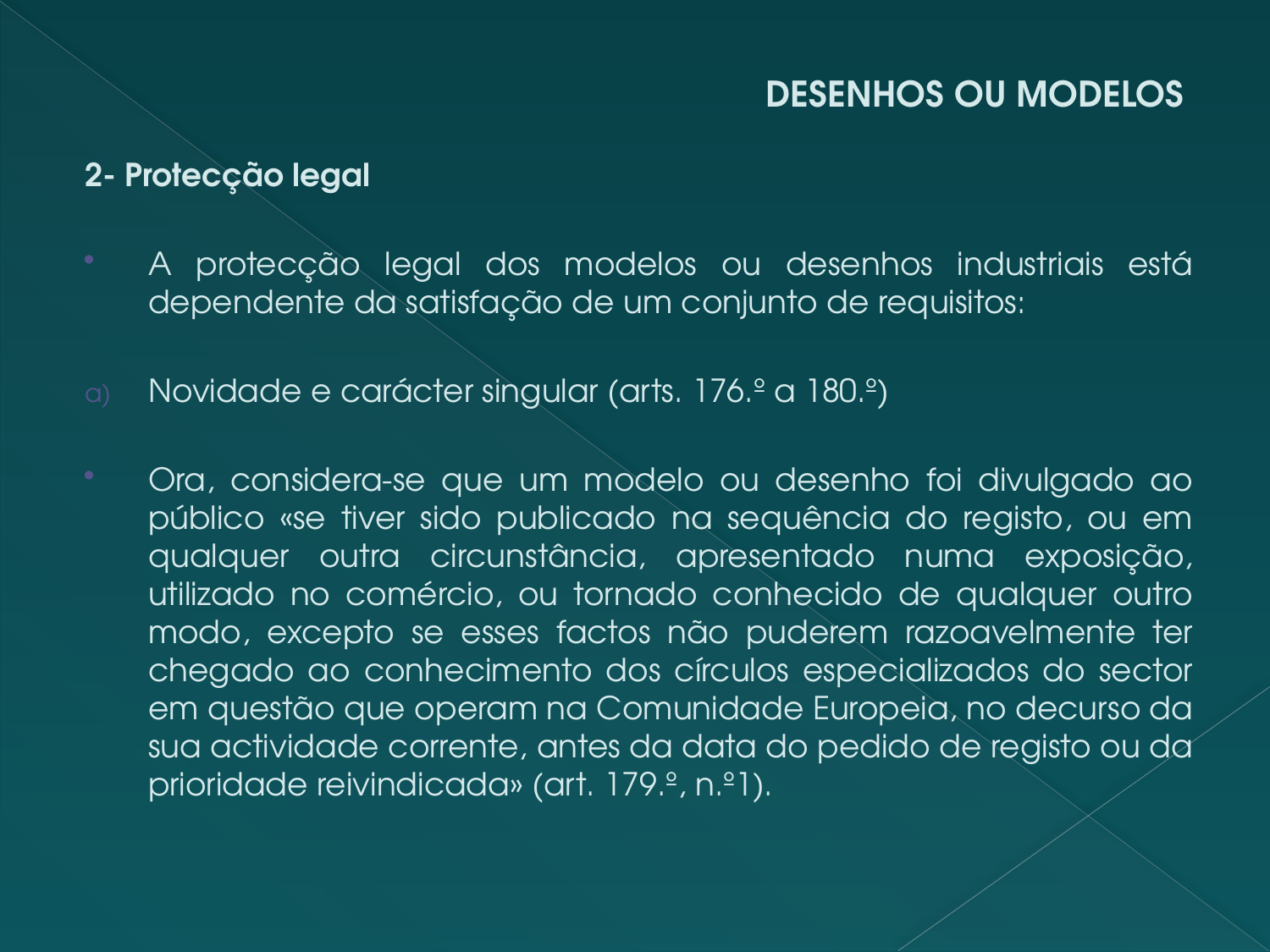

# DESENHOS OU MODELOS
2- Protecção legal

A protecção legal dos modelos ou desenhos industriais está dependente da satisfação de um conjunto de requisitos:

Novidade e carácter singular (arts. 176.º a 180.º)

Ora, considera-se que um modelo ou desenho foi divulgado ao público «se tiver sido publicado na sequência do registo, ou em qualquer outra circunstância, apresentado numa exposição, utilizado no comércio, ou tornado conhecido de qualquer outro modo, excepto se esses factos não puderem razoavelmente ter chegado ao conhecimento dos círculos especializados do sector em questão que operam na Comunidade Europeia, no decurso da sua actividade corrente, antes da data do pedido de registo ou da prioridade reivindicada» (art. 179.º, n.º1).